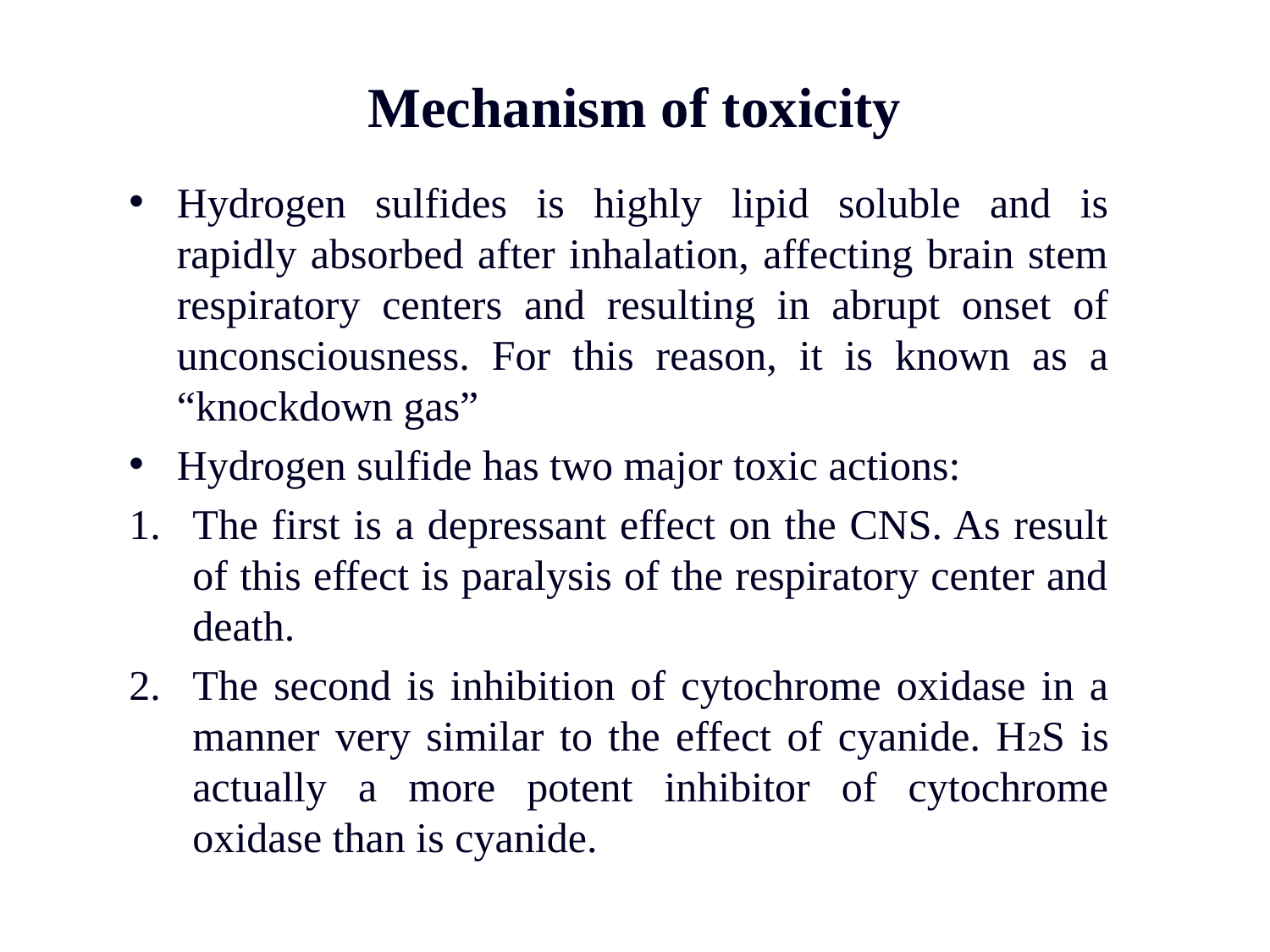

# Mechanism of toxicity
Hydrogen sulfides is highly lipid soluble and is rapidly absorbed after inhalation, affecting brain stem respiratory centers and resulting in abrupt onset of unconsciousness. For this reason, it is known as a “knockdown gas”
Hydrogen sulfide has two major toxic actions:
The first is a depressant effect on the CNS. As result of this effect is paralysis of the respiratory center and death.
The second is inhibition of cytochrome oxidase in a manner very similar to the effect of cyanide. H2S is actually a more potent inhibitor of cytochrome oxidase than is cyanide.